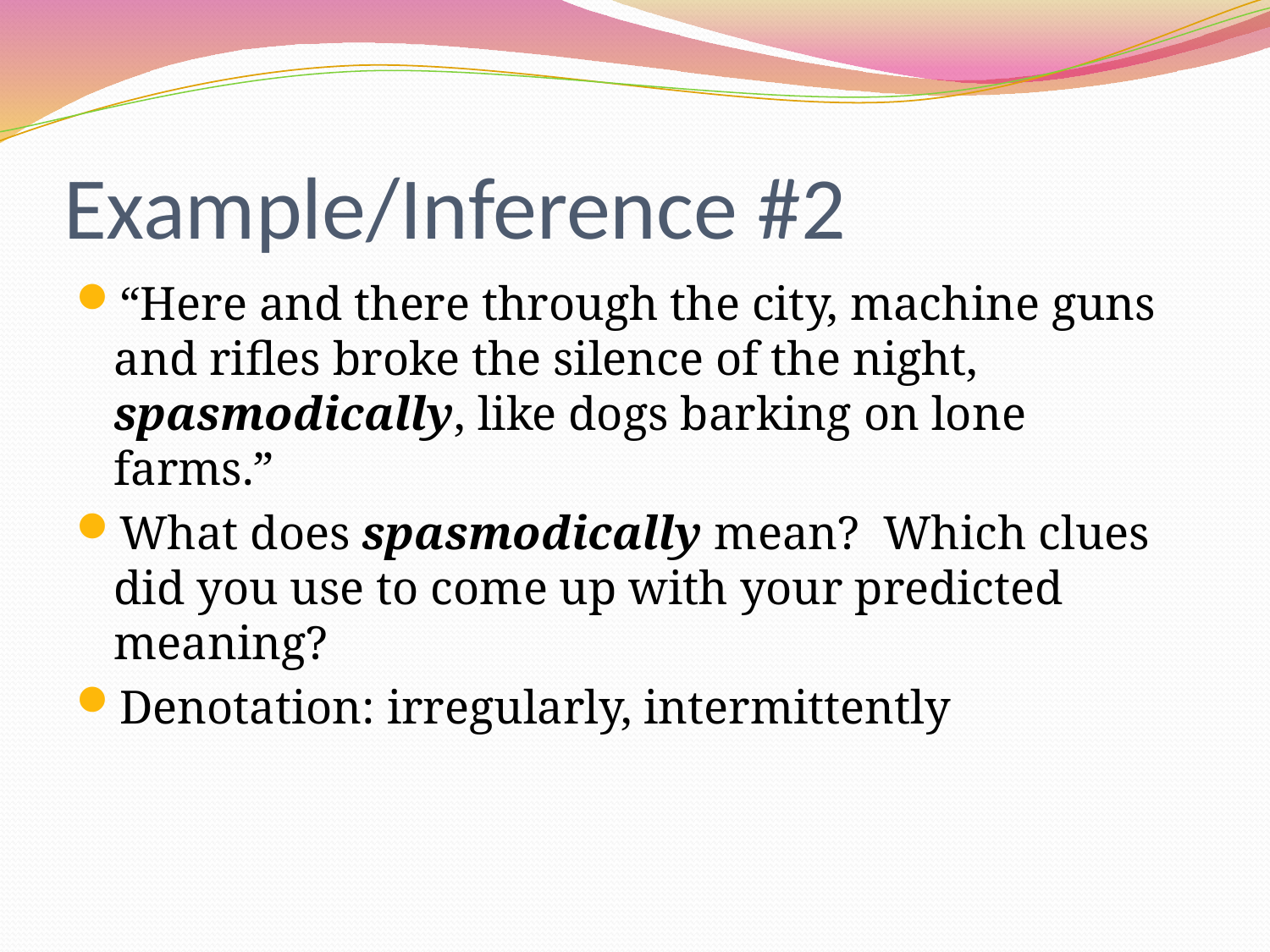

# Example/Inference #2
“Here and there through the city, machine guns and rifles broke the silence of the night, spasmodically, like dogs barking on lone farms.”
What does spasmodically mean?  Which clues did you use to come up with your predicted meaning?
Denotation: irregularly, intermittently